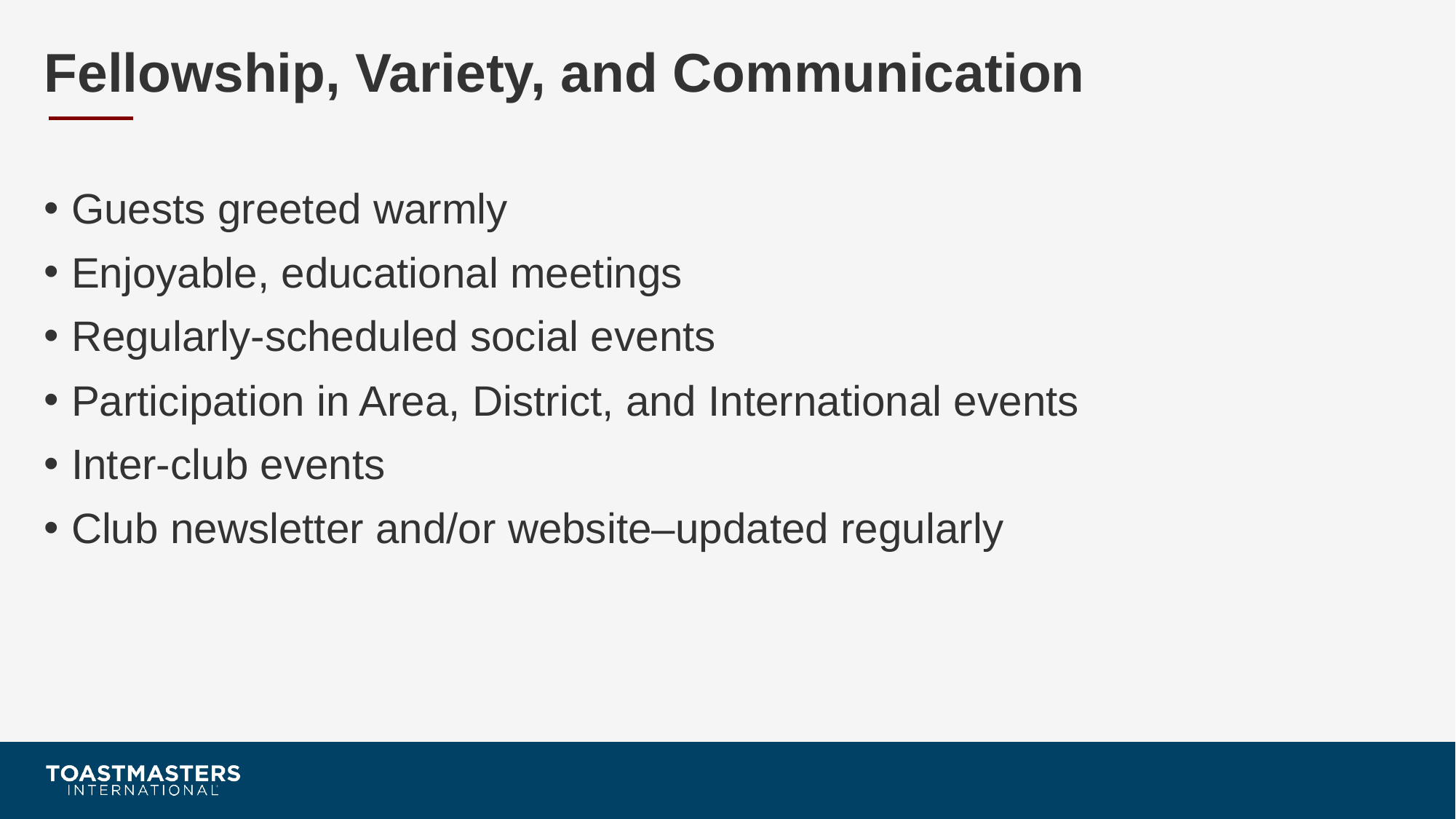

# Fellowship, Variety, and Communication
Guests greeted warmly
Enjoyable, educational meetings
Regularly-scheduled social events
Participation in Area, District, and International events
Inter-club events
Club newsletter and/or website–updated regularly